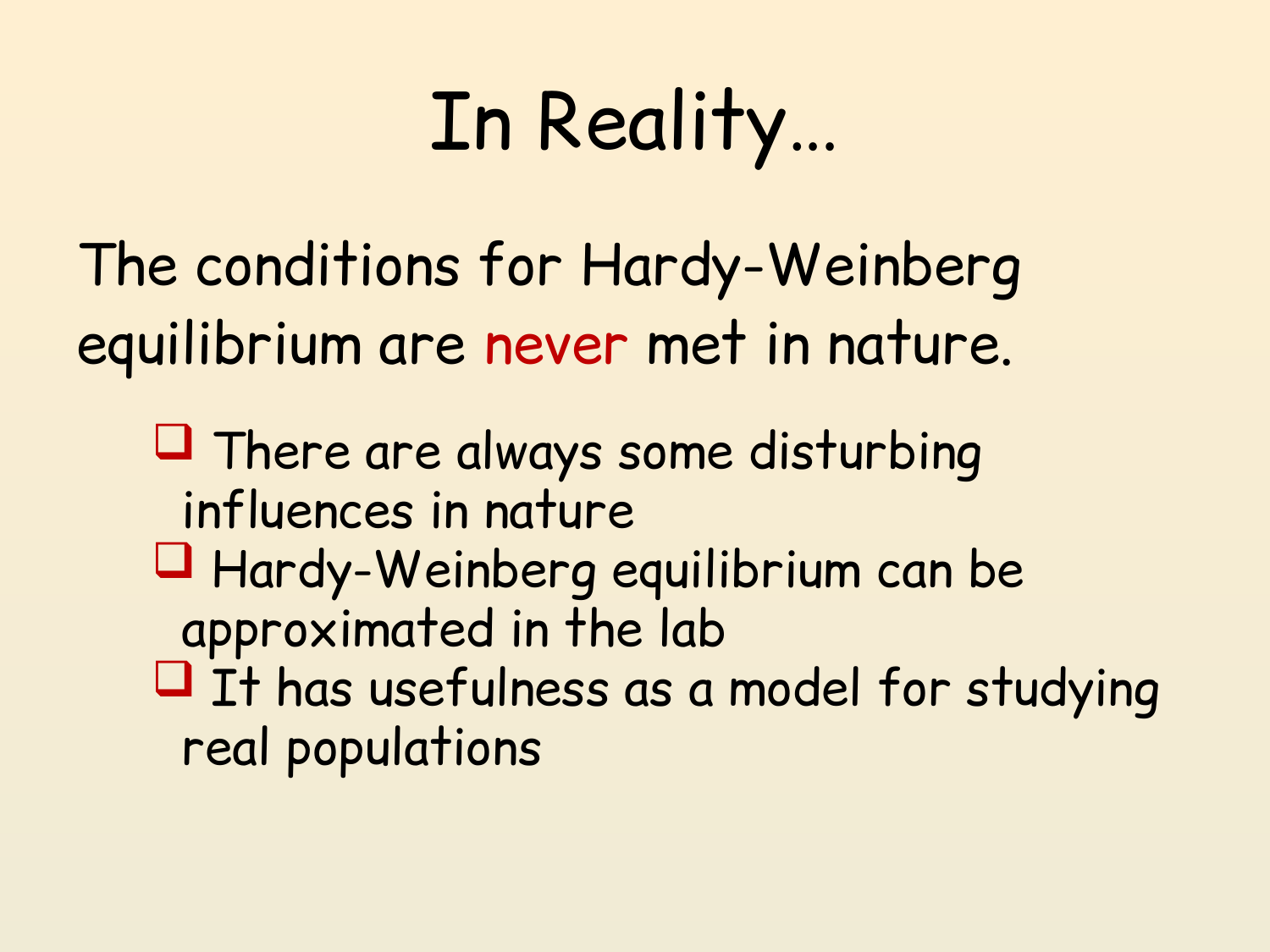

# In Reality…
The conditions for Hardy-Weinberg
equilibrium are never met in nature.
 There are always some disturbing influences in nature
 Hardy-Weinberg equilibrium can be approximated in the lab
 It has usefulness as a model for studying real populations